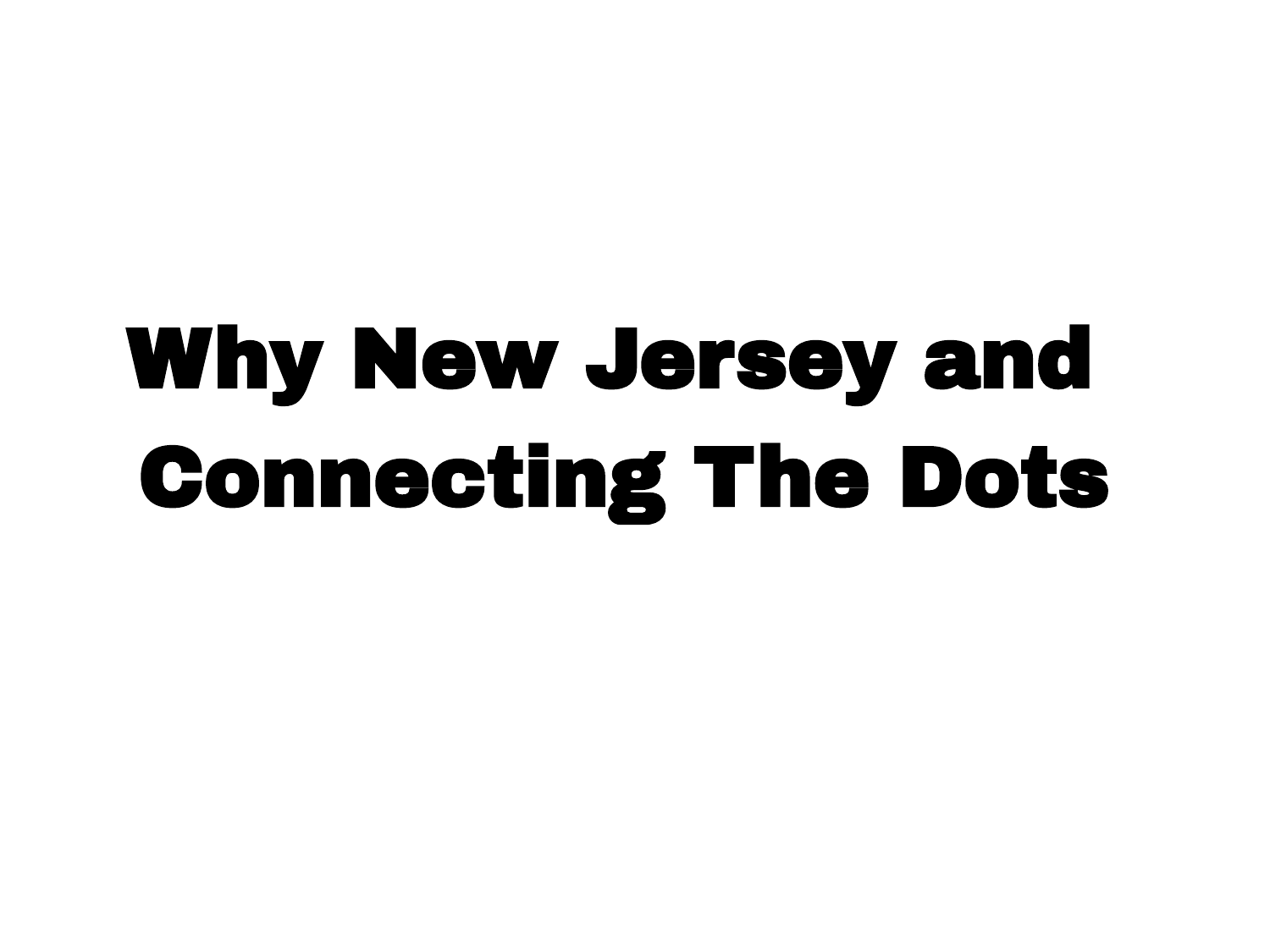

Why New Jersey and
Connecting The Dots